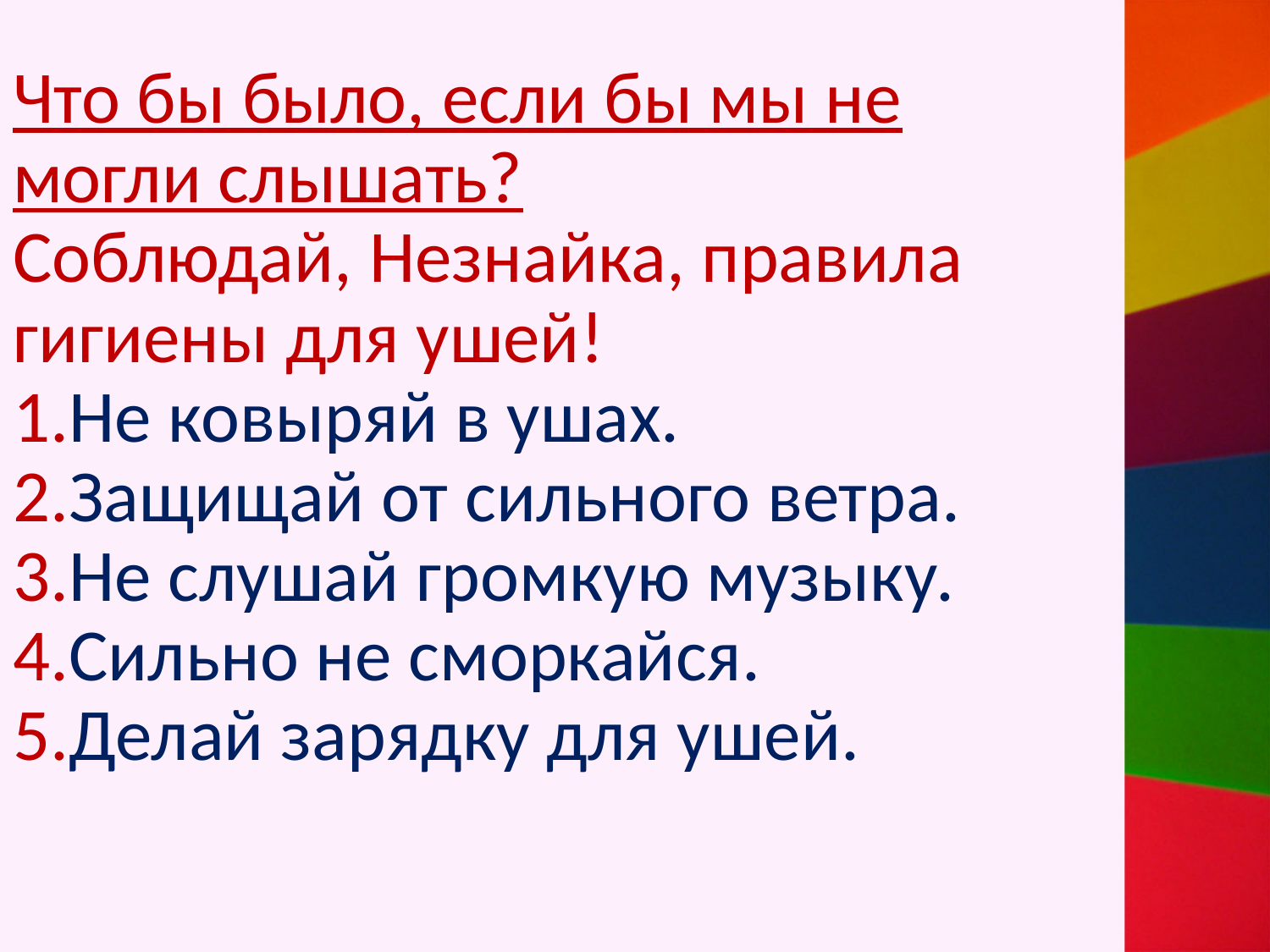

Что бы было, если бы мы не могли слышать?
Соблюдай, Незнайка, правила гигиены для ушей!
1.Не ковыряй в ушах.
2.Защищай от сильного ветра.
3.Не слушай громкую музыку.
4.Сильно не сморкайся.
5.Делай зарядку для ушей.